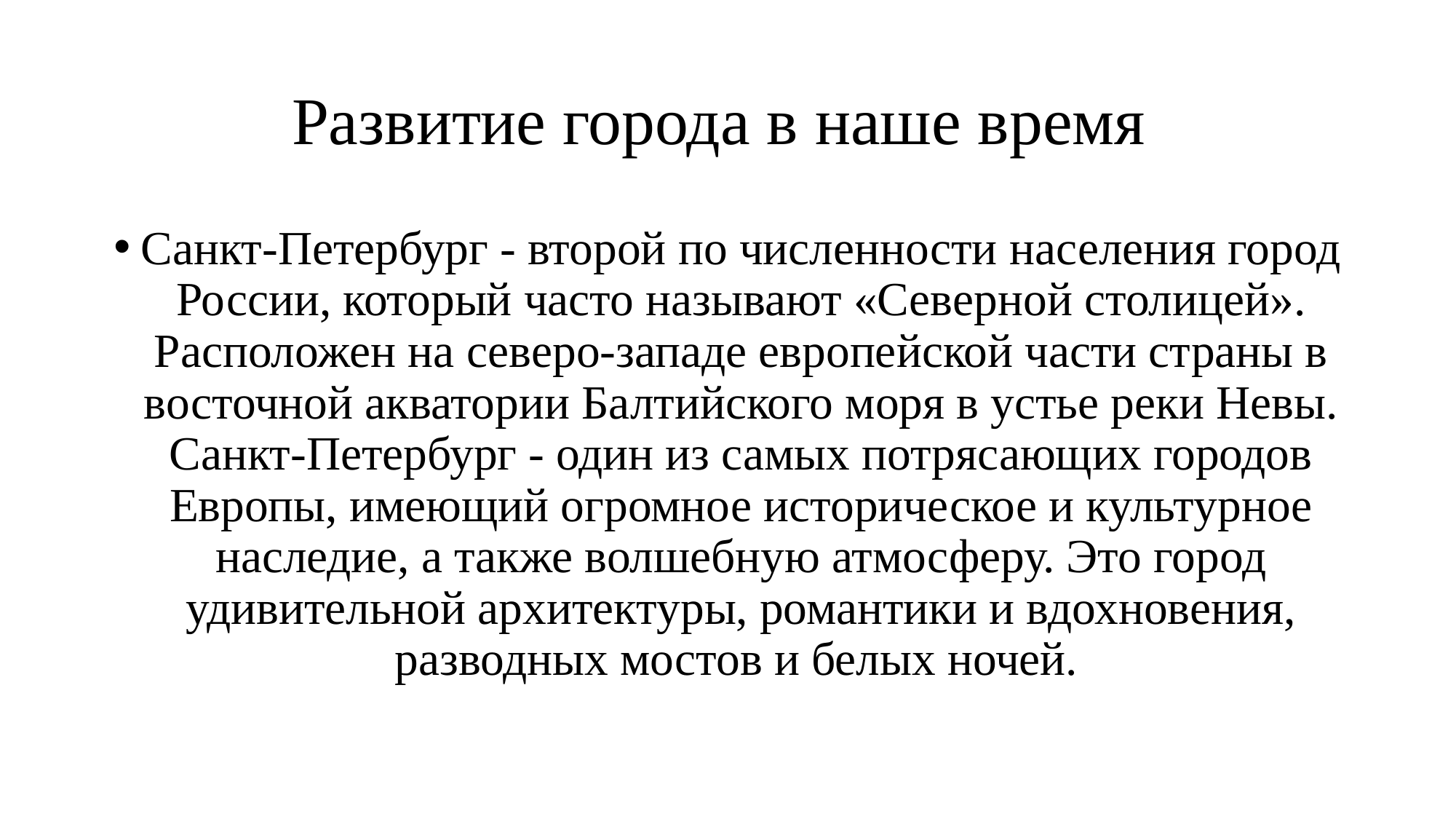

# Развитие города в наше время
Санкт-Петербург - второй по численности населения город России, который часто называют «Северной столицей». Расположен на северо-западе европейской части страны в восточной акватории Балтийского моря в устье реки Невы. Санкт-Петербург - один из самых потрясающих городов Европы, имеющий огромное историческое и культурное наследие, а также волшебную атмосферу. Это город удивительной архитектуры, романтики и вдохновения, разводных мостов и белых ночей.